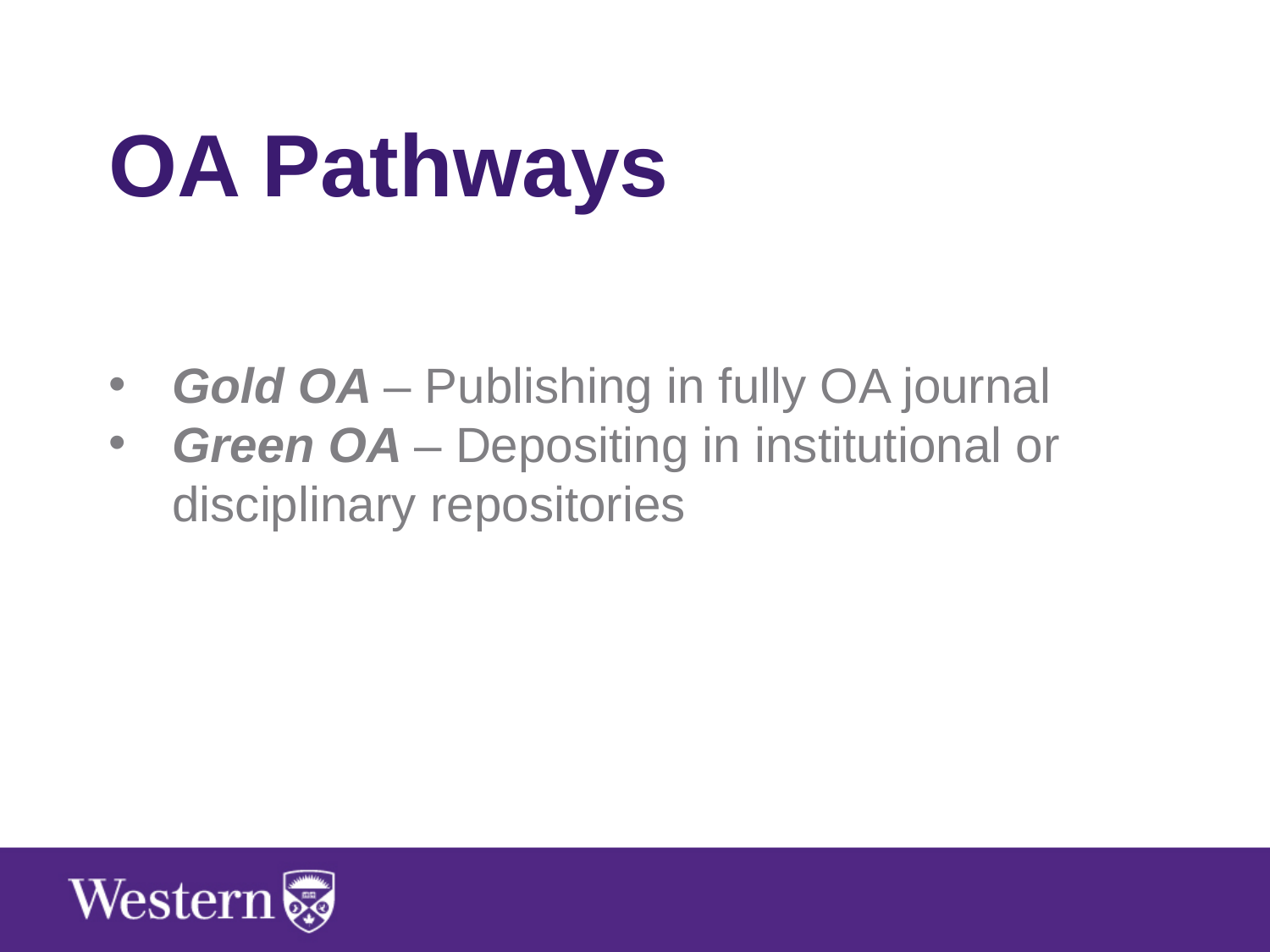

OA Pathways

Gold OA – Publishing in fully OA journal
Green OA – Depositing in institutional or disciplinary repositories